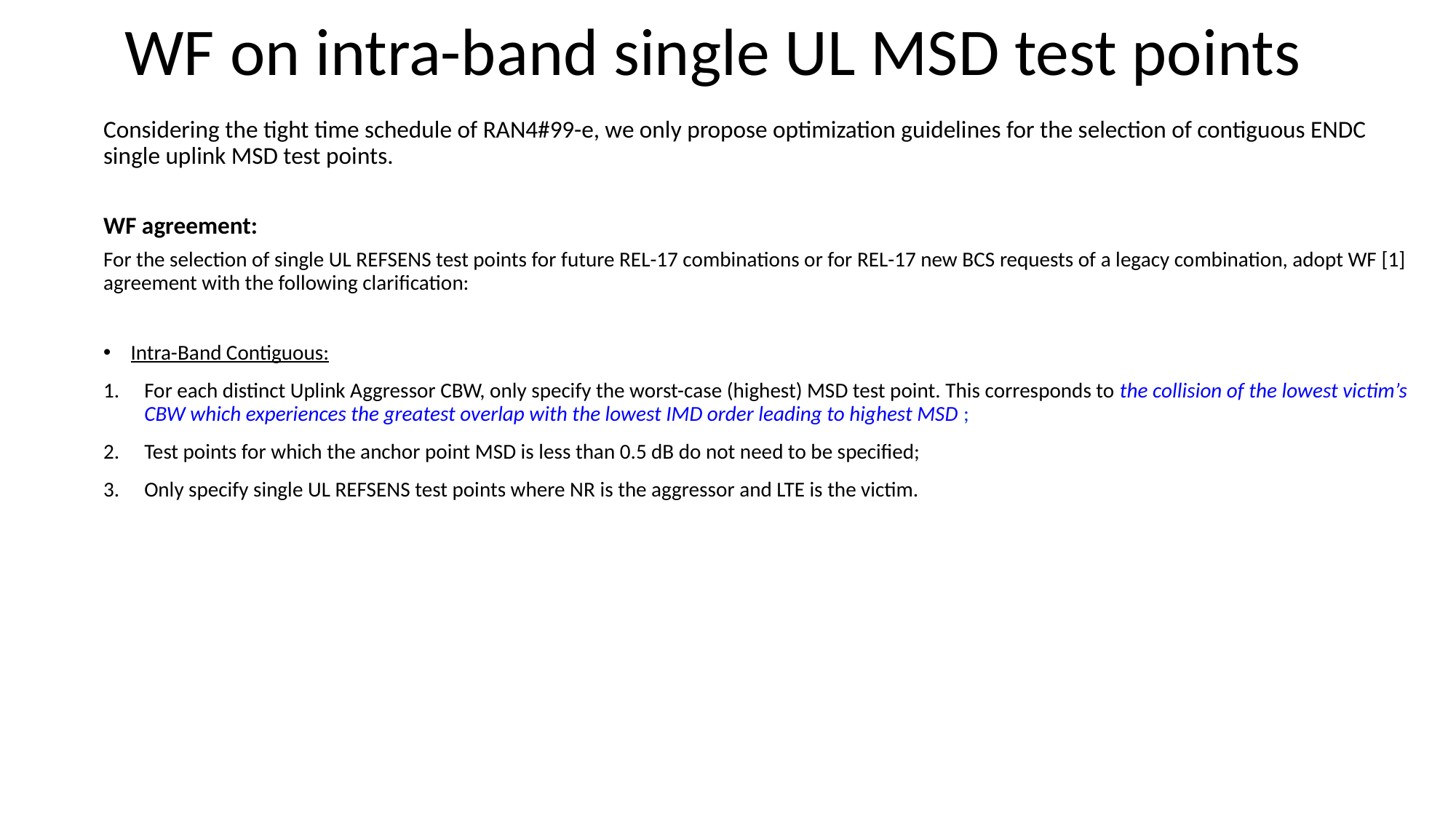

# WF on intra-band single UL MSD test points
Considering the tight time schedule of RAN4#99-e, we only propose optimization guidelines for the selection of contiguous ENDC single uplink MSD test points.

WF agreement:
For the selection of single UL REFSENS test points for future REL-17 combinations or for REL-17 new BCS requests of a legacy combination, adopt WF [1] agreement with the following clarification:

Intra-Band Contiguous:
For each distinct Uplink Aggressor CBW, only specify the worst-case (highest) MSD test point. This corresponds to the collision of the lowest victim’s CBW which experiences the greatest overlap with the lowest IMD order leading to highest MSD ;
Test points for which the anchor point MSD is less than 0.5 dB do not need to be specified;
Only specify single UL REFSENS test points where NR is the aggressor and LTE is the victim.